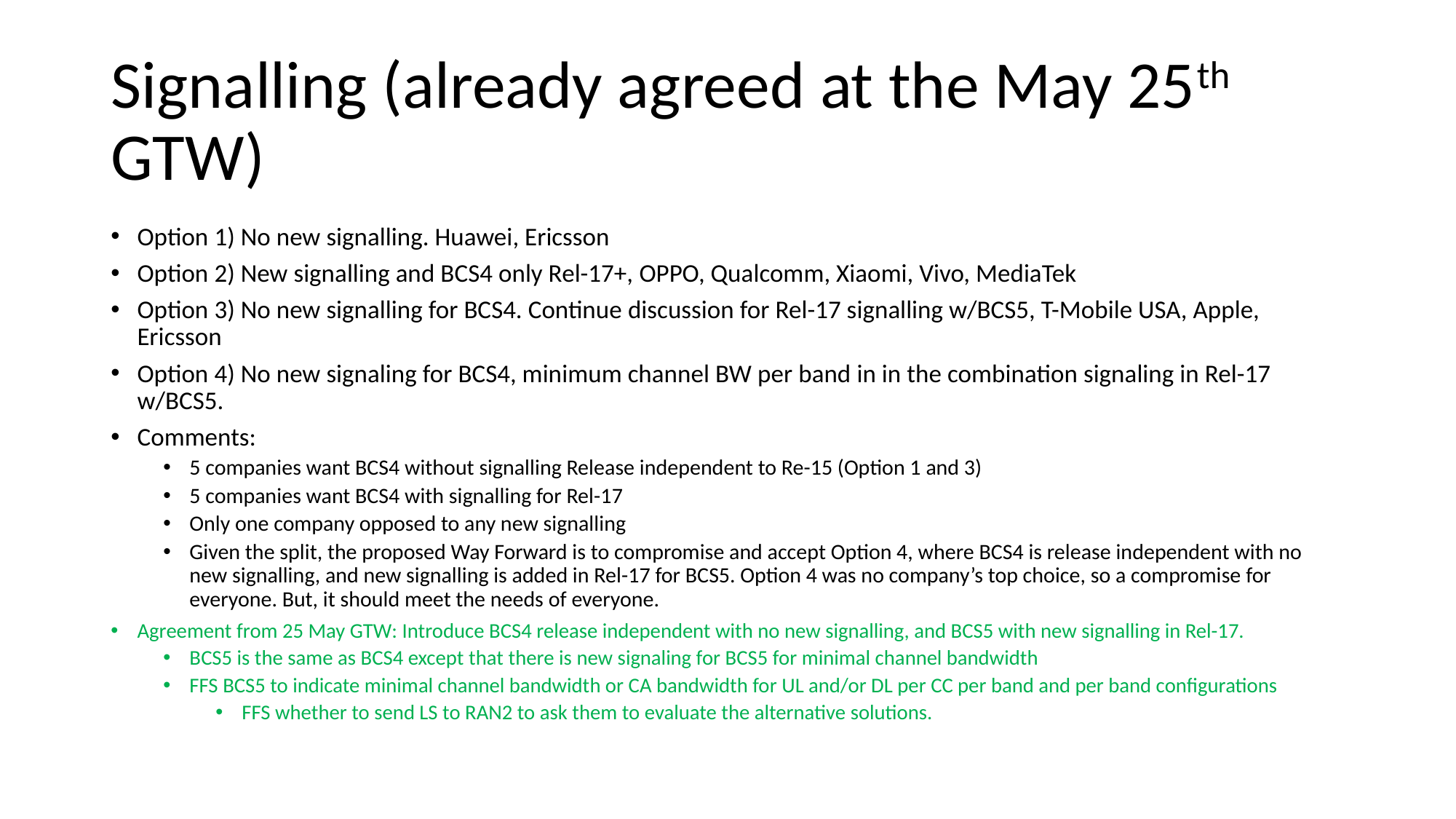

# Signalling (already agreed at the May 25th GTW)
Option 1) No new signalling. Huawei, Ericsson
Option 2) New signalling and BCS4 only Rel-17+, OPPO, Qualcomm, Xiaomi, Vivo, MediaTek
Option 3) No new signalling for BCS4. Continue discussion for Rel-17 signalling w/BCS5, T-Mobile USA, Apple, Ericsson
Option 4) No new signaling for BCS4, minimum channel BW per band in in the combination signaling in Rel-17 w/BCS5.
Comments:
5 companies want BCS4 without signalling Release independent to Re-15 (Option 1 and 3)
5 companies want BCS4 with signalling for Rel-17
Only one company opposed to any new signalling
Given the split, the proposed Way Forward is to compromise and accept Option 4, where BCS4 is release independent with no new signalling, and new signalling is added in Rel-17 for BCS5. Option 4 was no company’s top choice, so a compromise for everyone. But, it should meet the needs of everyone.
Agreement from 25 May GTW: Introduce BCS4 release independent with no new signalling, and BCS5 with new signalling in Rel-17.
BCS5 is the same as BCS4 except that there is new signaling for BCS5 for minimal channel bandwidth
FFS BCS5 to indicate minimal channel bandwidth or CA bandwidth for UL and/or DL per CC per band and per band configurations
FFS whether to send LS to RAN2 to ask them to evaluate the alternative solutions.